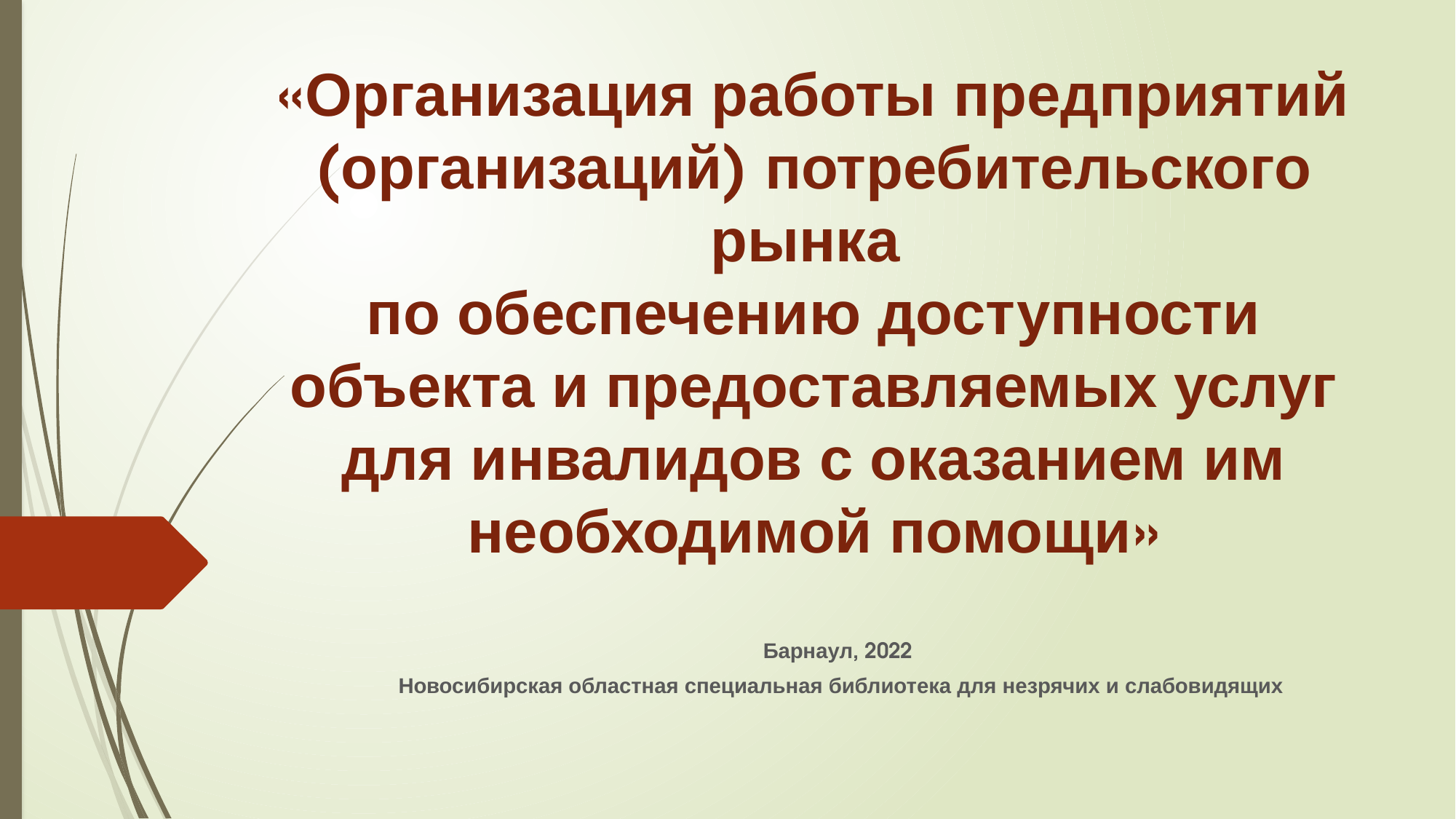

# «Организация работы предприятий (организаций) потребительского рынка по обеспечению доступности объекта и предоставляемых услуг для инвалидов с оказанием им необходимой помощи»

Барнаул, 2022
Новосибирская областная специальная библиотека для незрячих и слабовидящих